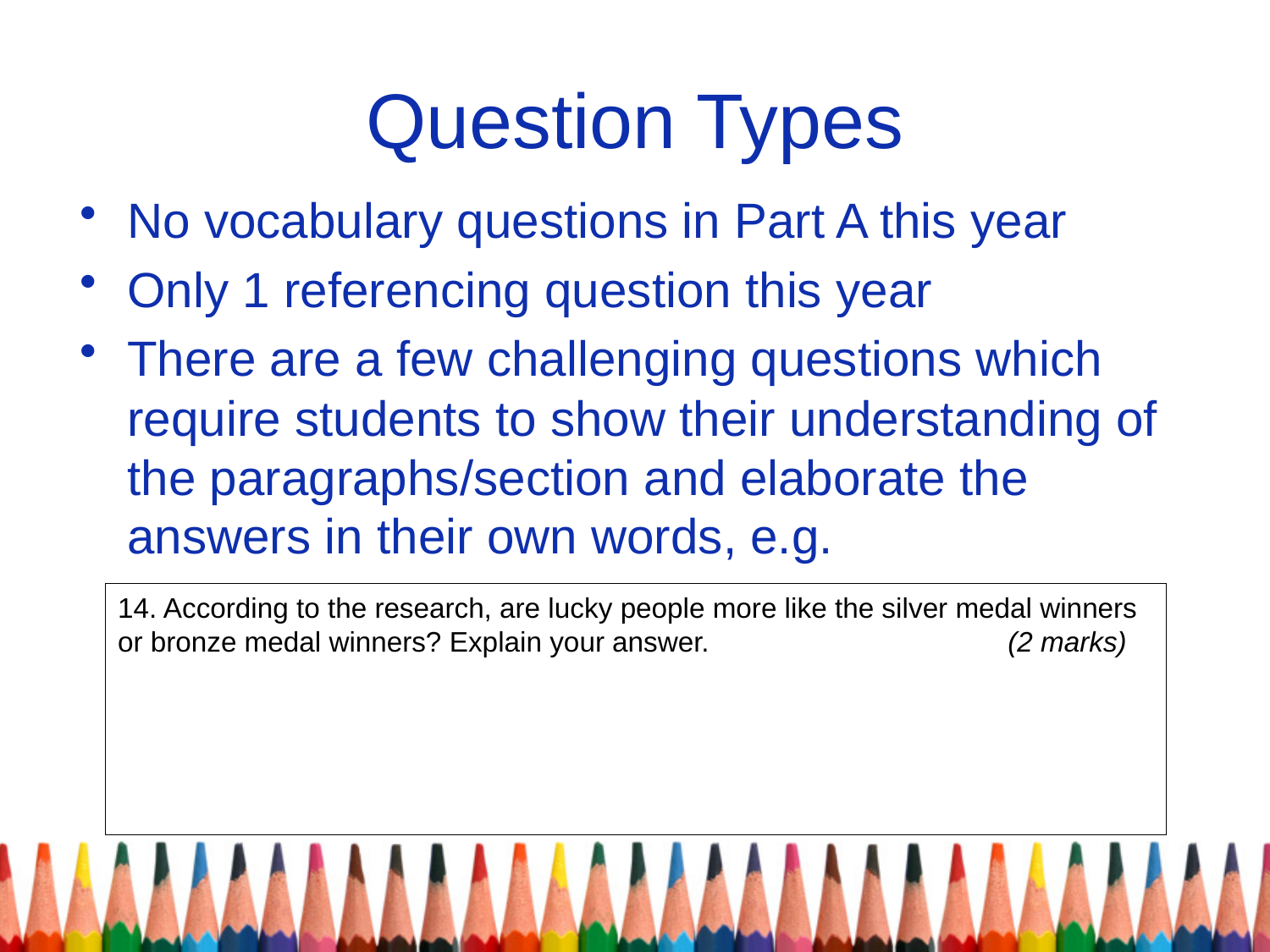

# Question Types
No vocabulary questions in Part A this year
Only 1 referencing question this year
There are a few challenging questions which require students to show their understanding of the paragraphs/section and elaborate the answers in their own words, e.g.

14. According to the research, are lucky people more like the silver medal winners or bronze medal winners? Explain your answer.                                      (2 marks)